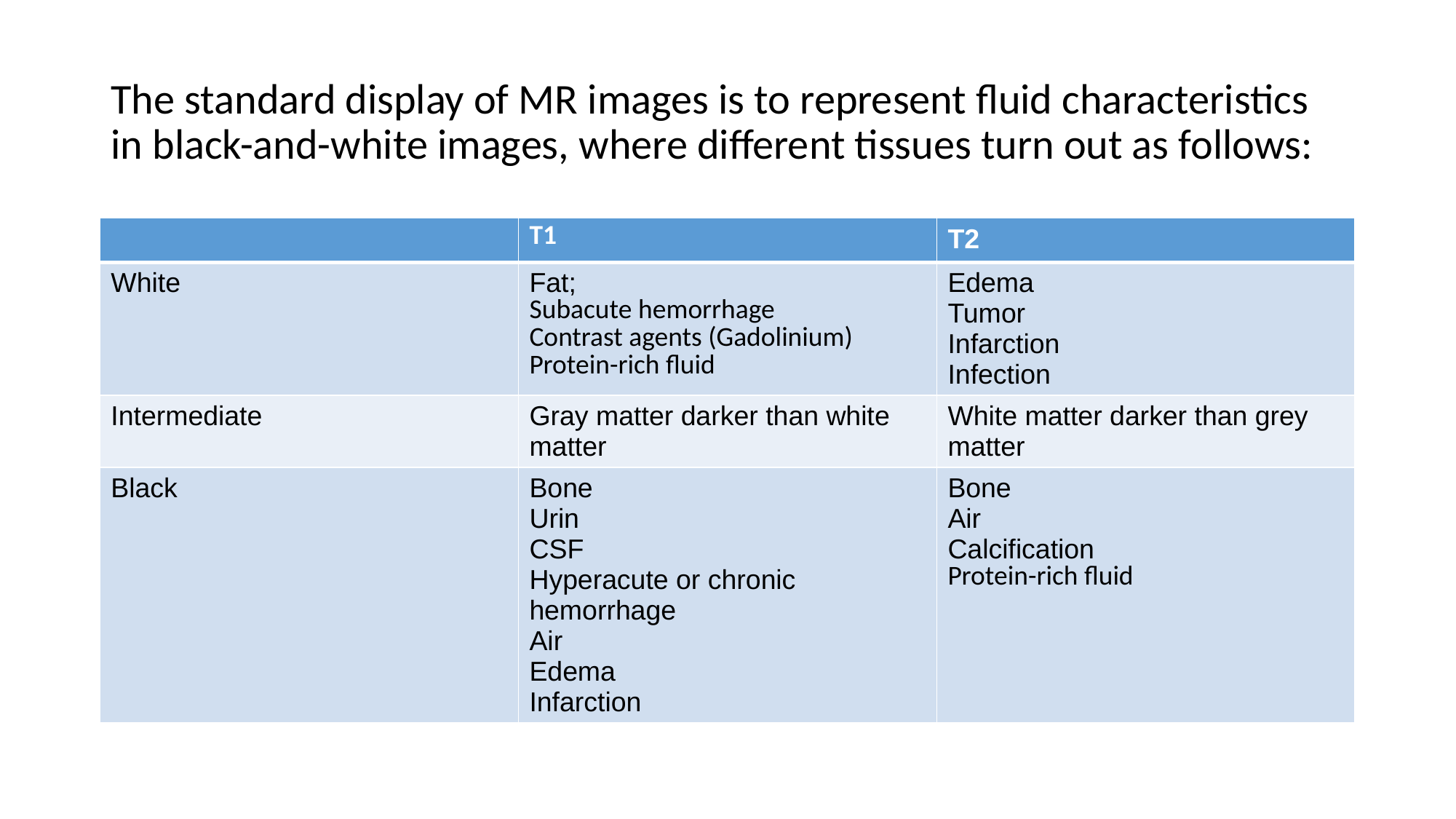

# The standard display of MR images is to represent fluid characteristics in black-and-white images, where different tissues turn out as follows:
|  | T1 | T2 |
| --- | --- | --- |
| White | Fat; Subacute hemorrhage Contrast agents (Gadolinium) Protein-rich fluid | Edema Tumor Infarction Infection |
| Intermediate | Gray matter darker than white matter | White matter darker than grey matter |
| Black | Bone Urin CSF Hyperacute or chronic hemorrhage Air Edema Infarction | Bone Air Calcification Protein-rich fluid |